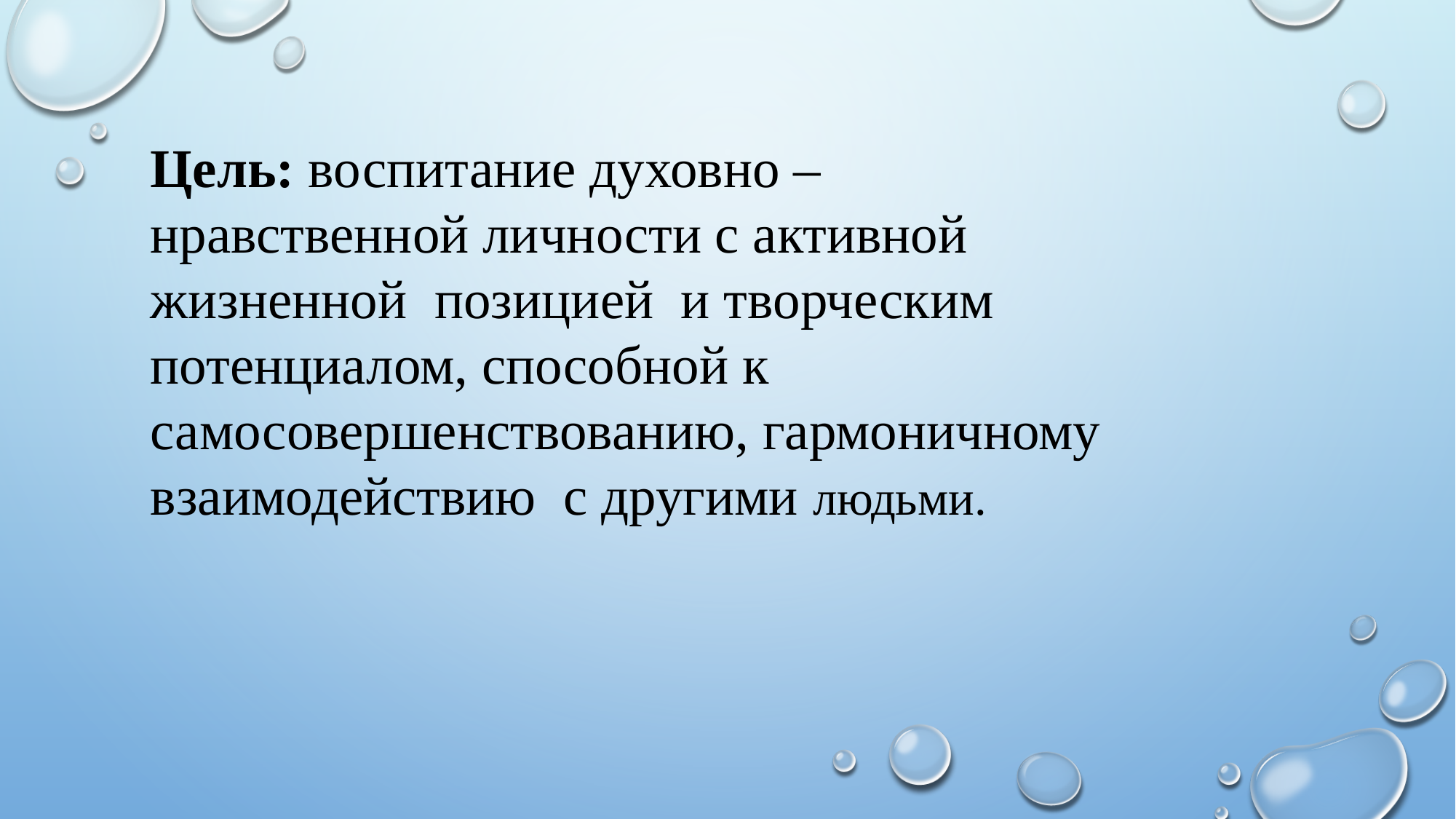

Цель: воспитание духовно – нравственной личности с активной жизненной  позицией  и творческим потенциалом, способной к самосовершенствованию, гармоничному взаимодействию  с другими людьми.